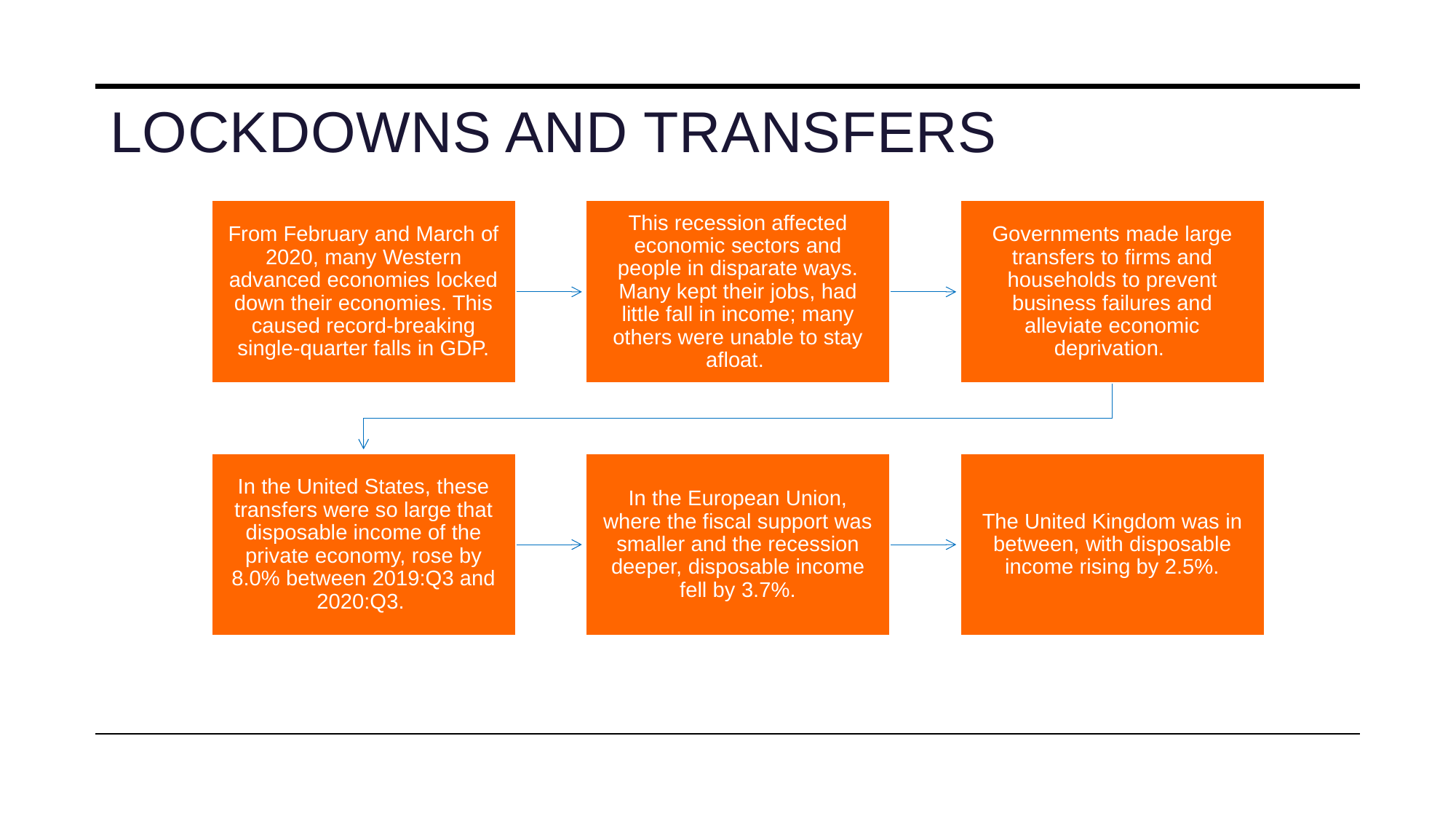

# LOCKDOWNS AND TRANSFERS

From February and March of 2020, many Western advanced economies locked down their economies. This caused record-breaking single-quarter falls in GDP.

This recession affected economic sectors and people in disparate ways. Many kept their jobs, had little fall in income; many others were unable to stay afloat.

Governments made large transfers to firms and households to prevent business failures and alleviate economic deprivation.

In the United States, these transfers were so large that disposable income of the private economy, rose by 8.0% between 2019:Q3 and 2020:Q3.

In the European Union, where the fiscal support was smaller and the recession deeper, disposable income fell by 3.7%.
The United Kingdom was in between, with disposable income rising by 2.5%.